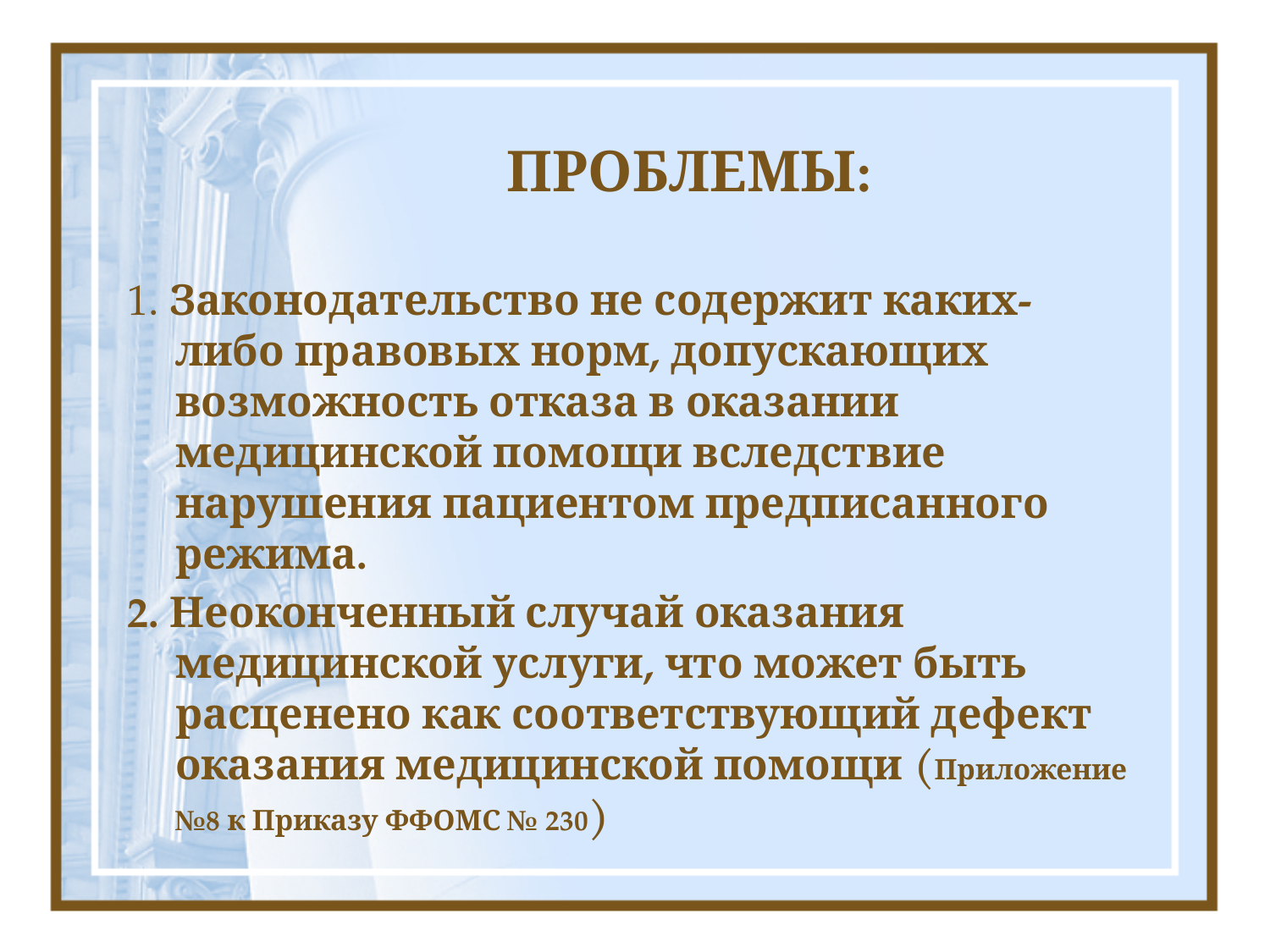

# ПРОБЛЕМЫ:
1. Законодательство не содержит каких-либо правовых норм, допускающих возможность отказа в оказании медицинской помощи вследствие нарушения пациентом предписанного режима.
2. Неоконченный случай оказания медицинской услуги, что может быть расценено как соответствующий дефект оказания медицинской помощи (Приложение №8 к Приказу ФФОМС № 230)